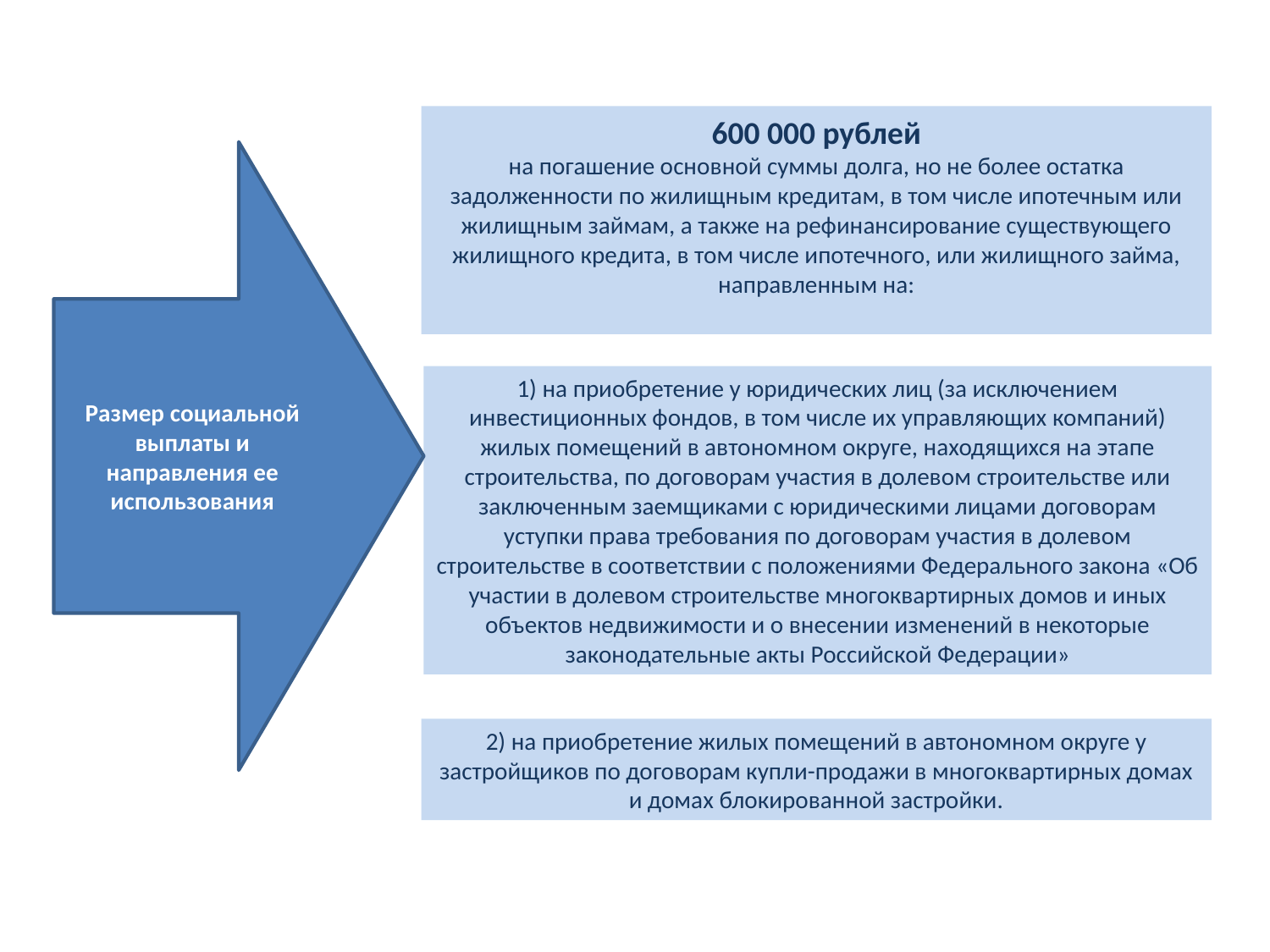

600 000 рублей
на погашение основной суммы долга, но не более остатка задолженности по жилищным кредитам, в том числе ипотечным или жилищным займам, а также на рефинансирование существующего жилищного кредита, в том числе ипотечного, или жилищного займа, направленным на:

Размер социальной выплаты и направления ее использования
1) на приобретение у юридических лиц (за исключением инвестиционных фондов, в том числе их управляющих компаний) жилых помещений в автономном округе, находящихся на этапе строительства, по договорам участия в долевом строительстве или заключенным заемщиками с юридическими лицами договорам уступки права требования по договорам участия в долевом строительстве в соответствии с положениями Федерального закона «Об участии в долевом строительстве многоквартирных домов и иных объектов недвижимости и о внесении изменений в некоторые законодательные акты Российской Федерации»
2) на приобретение жилых помещений в автономном округе у застройщиков по договорам купли-продажи в многоквартирных домах и домах блокированной застройки.